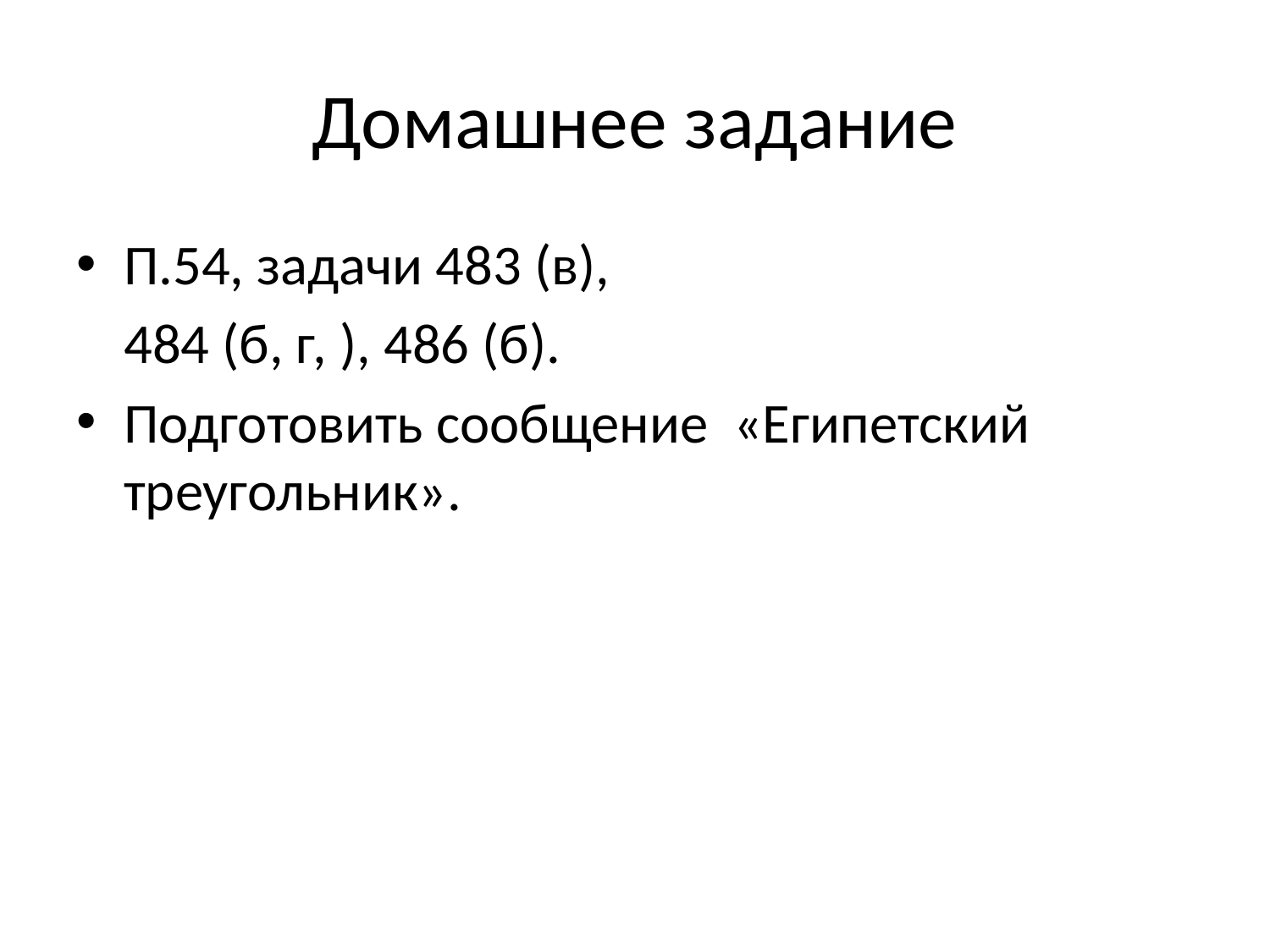

# Домашнее задание
П.54, задачи 483 (в),
	484 (б, г, ), 486 (б).
Подготовить сообщение  «Египетский треугольник».